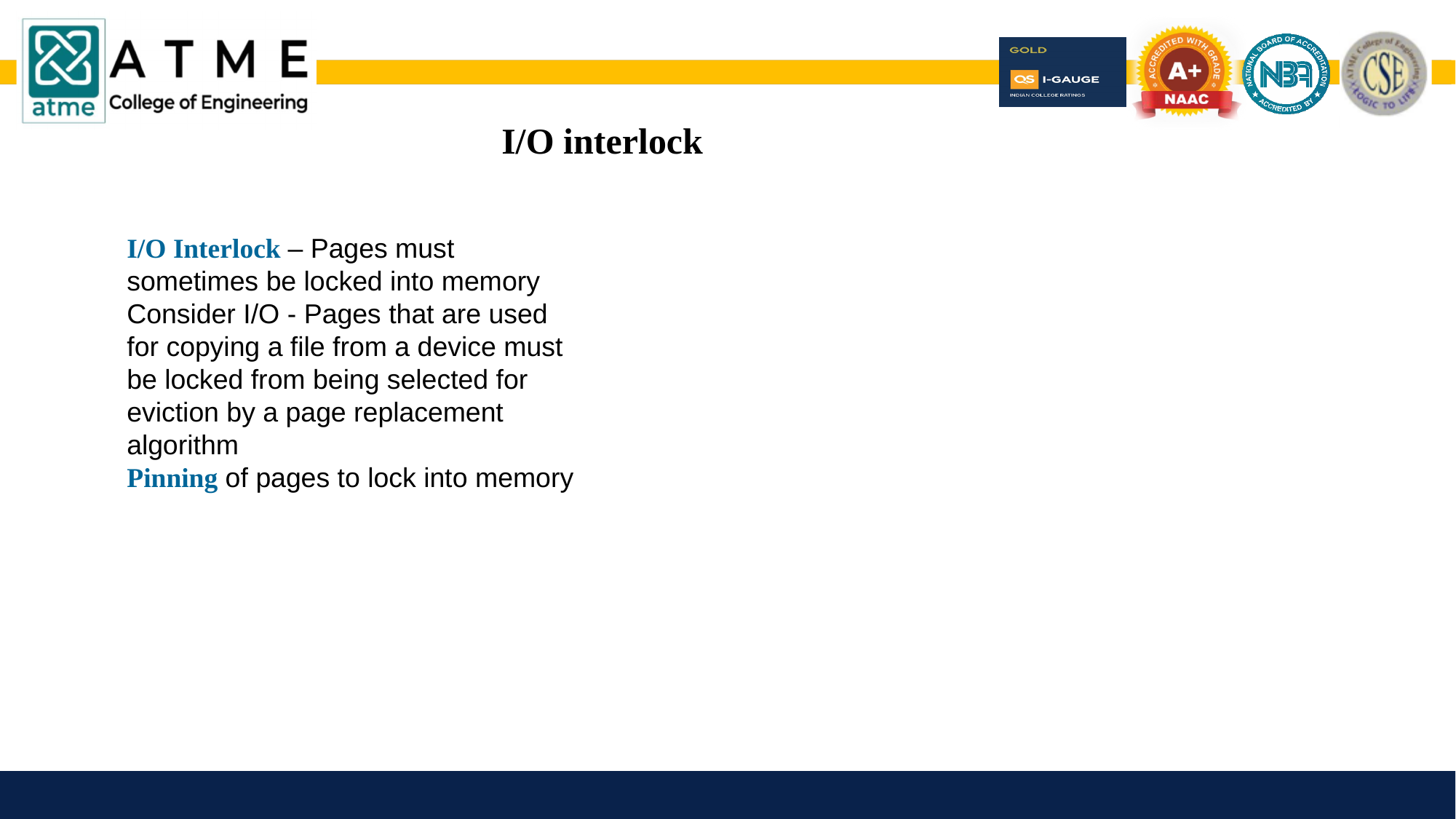

# I/O interlock
I/O Interlock – Pages must sometimes be locked into memory
Consider I/O - Pages that are used for copying a file from a device must be locked from being selected for eviction by a page replacement algorithm
Pinning of pages to lock into memory